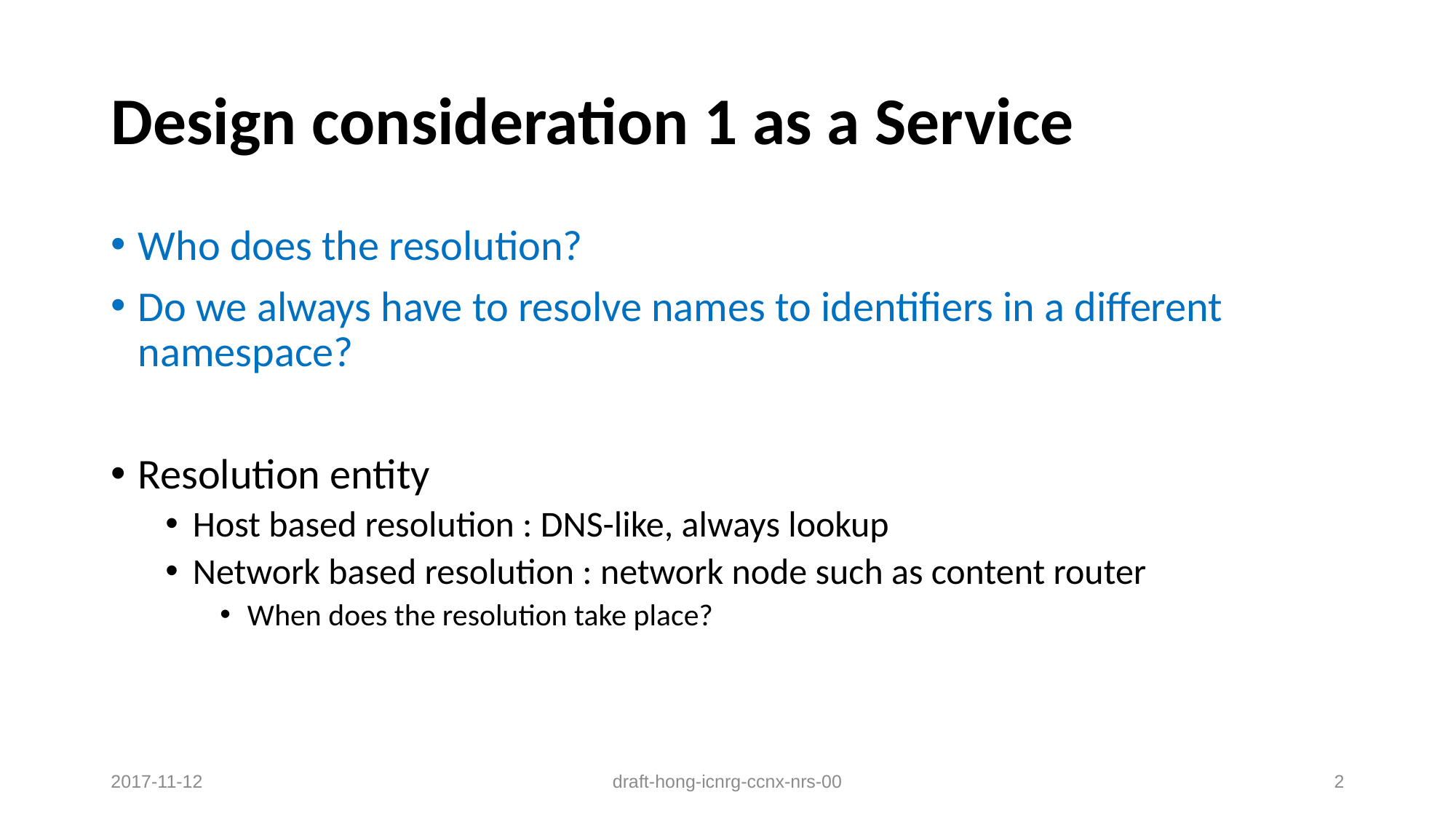

# Design consideration 1 as a Service
Who does the resolution?
Do we always have to resolve names to identifiers in a different namespace?

Resolution entity
Host based resolution : DNS-like, always lookup
Network based resolution : network node such as content router
When does the resolution take place?
2017-11-12
draft-hong-icnrg-ccnx-nrs-00
2